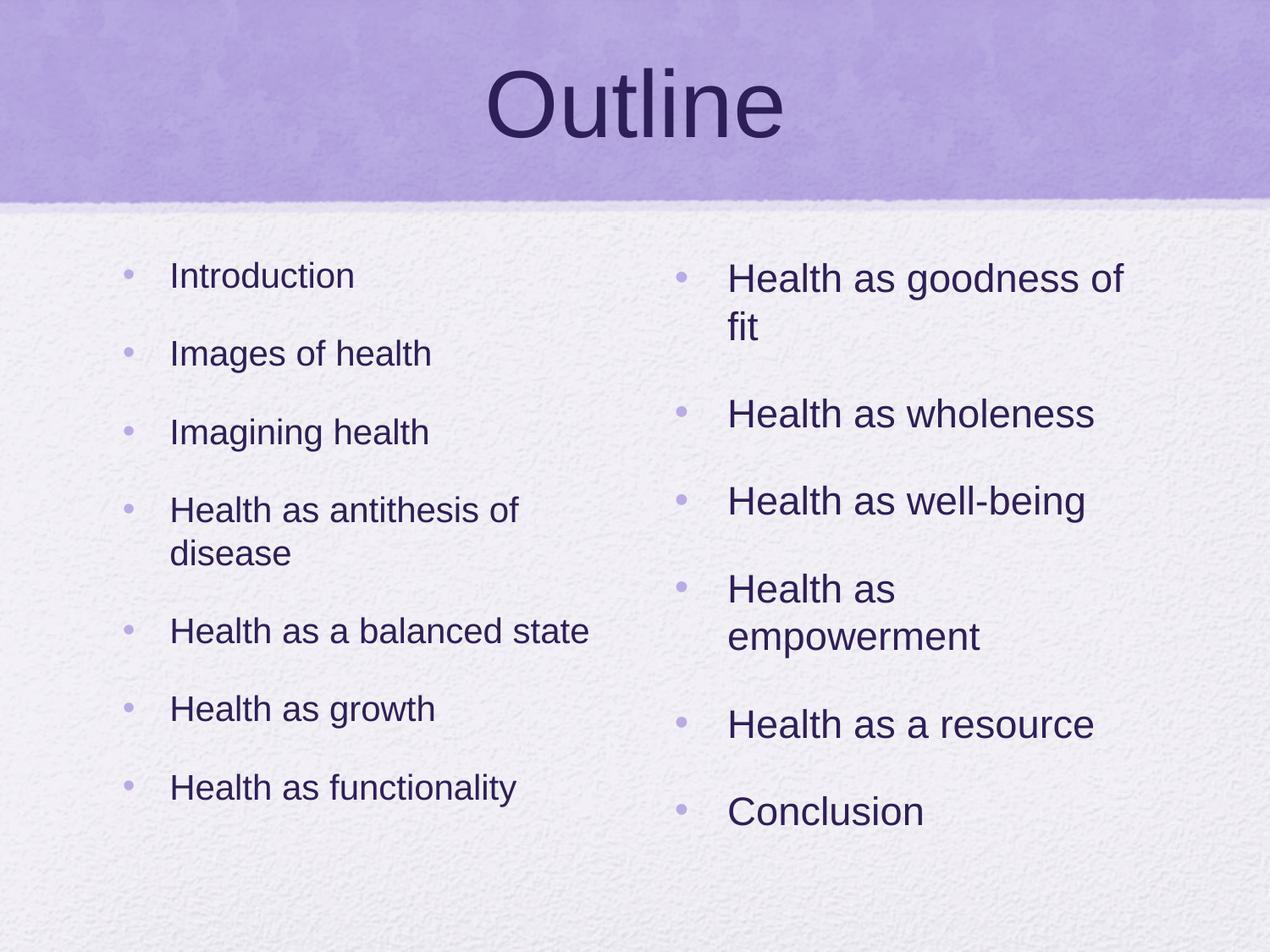

# Outline
Introduction
Images of health
Imagining health
Health as antithesis of disease
Health as a balanced state
Health as growth
Health as functionality

Health as goodness of fit
Health as wholeness
Health as well-being
Health as empowerment
Health as a resource
Conclusion